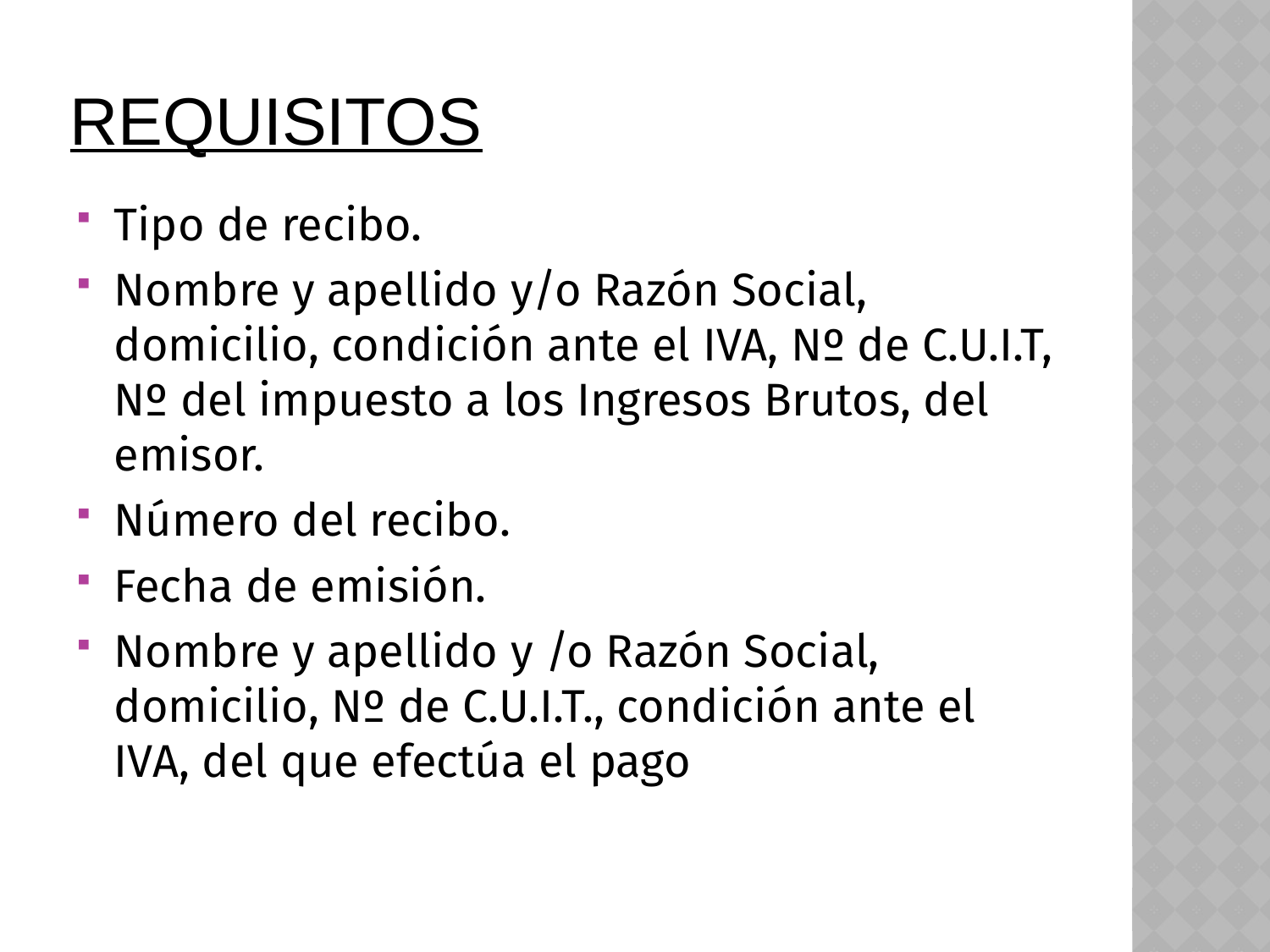

# requisitos
Tipo de recibo.
Nombre y apellido y/o Razón Social, domicilio, condición ante el IVA, Nº de C.U.I.T, Nº del impuesto a los Ingresos Brutos, del emisor.
Número del recibo.
Fecha de emisión.
Nombre y apellido y /o Razón Social, domicilio, Nº de C.U.I.T., condición ante el IVA, del que efectúa el pago